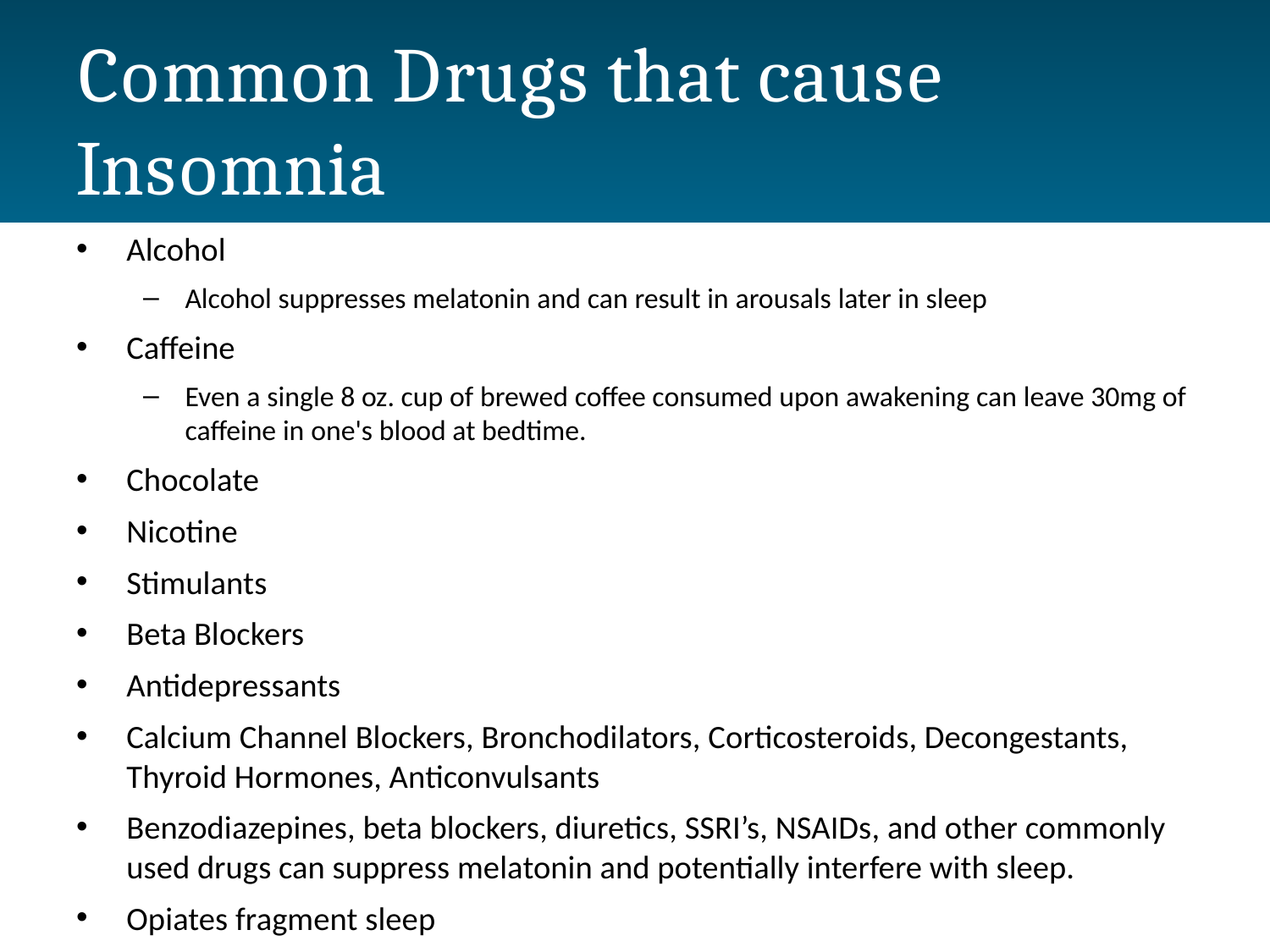

# Common Drugs that cause Insomnia
Alcohol
Alcohol suppresses melatonin and can result in arousals later in sleep
Caffeine
Even a single 8 oz. cup of brewed coffee consumed upon awakening can leave 30mg of caffeine in one's blood at bedtime.
Chocolate
Nicotine
Stimulants
Beta Blockers
Antidepressants
Calcium Channel Blockers, Bronchodilators, Corticosteroids, Decongestants, Thyroid Hormones, Anticonvulsants
Benzodiazepines, beta blockers, diuretics, SSRI’s, NSAIDs, and other commonly used drugs can suppress melatonin and potentially interfere with sleep.
Opiates fragment sleep